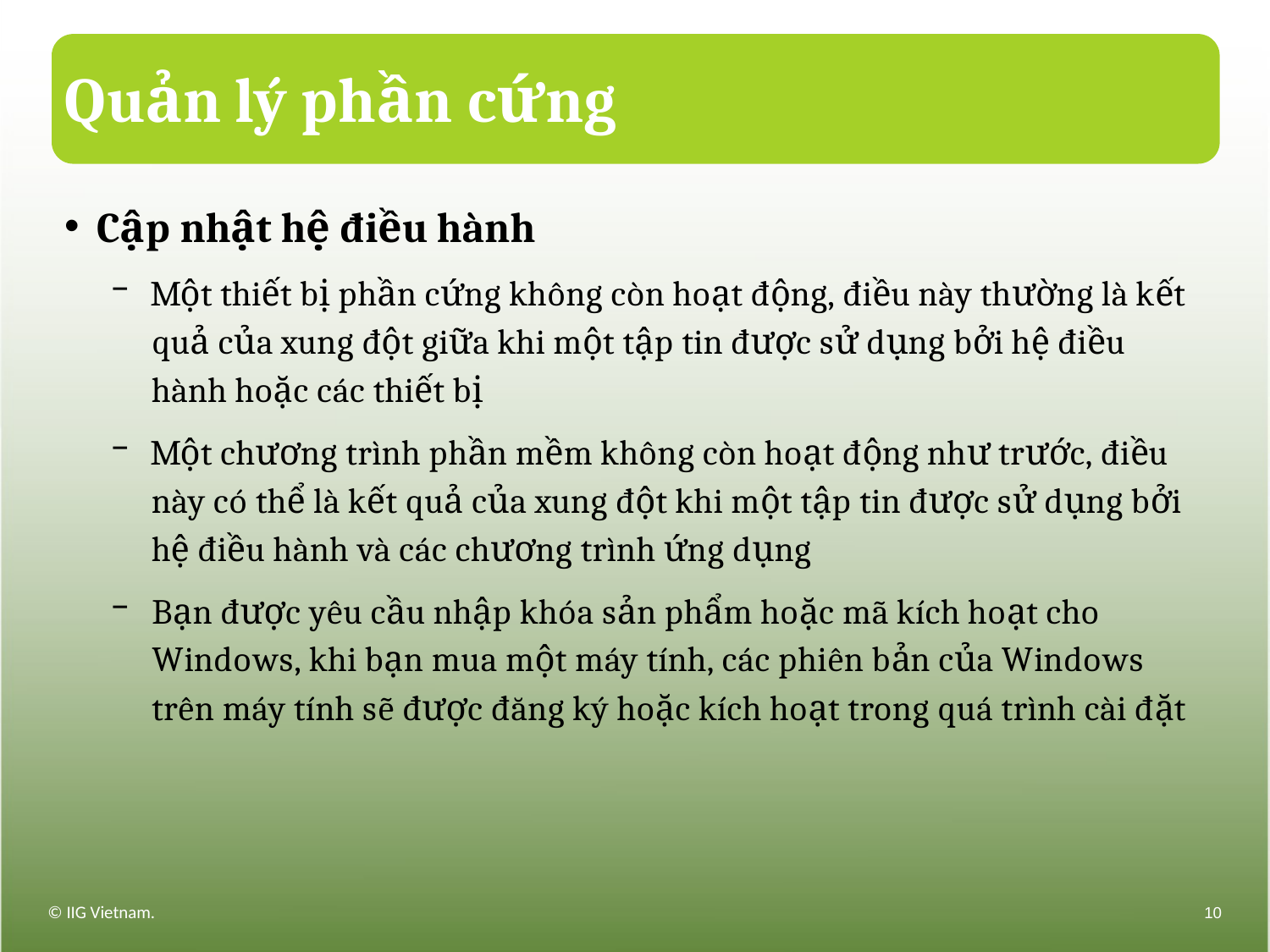

# Quản lý phần cứng
Cập nhật hệ điều hành
Một thiết bị phần cứng không còn hoạt động, điều này thường là kết quả của xung đột giữa khi một tập tin được sử dụng bởi hệ điều hành hoặc các thiết bị
Một chương trình phần mềm không còn hoạt động như trước, điều này có thể là kết quả của xung đột khi một tập tin được sử dụng bởi hệ điều hành và các chương trình ứng dụng
Bạn được yêu cầu nhập khóa sản phẩm hoặc mã kích hoạt cho Windows, khi bạn mua một máy tính, các phiên bản của Windows trên máy tính sẽ được đăng ký hoặc kích hoạt trong quá trình cài đặt
© IIG Vietnam.
10